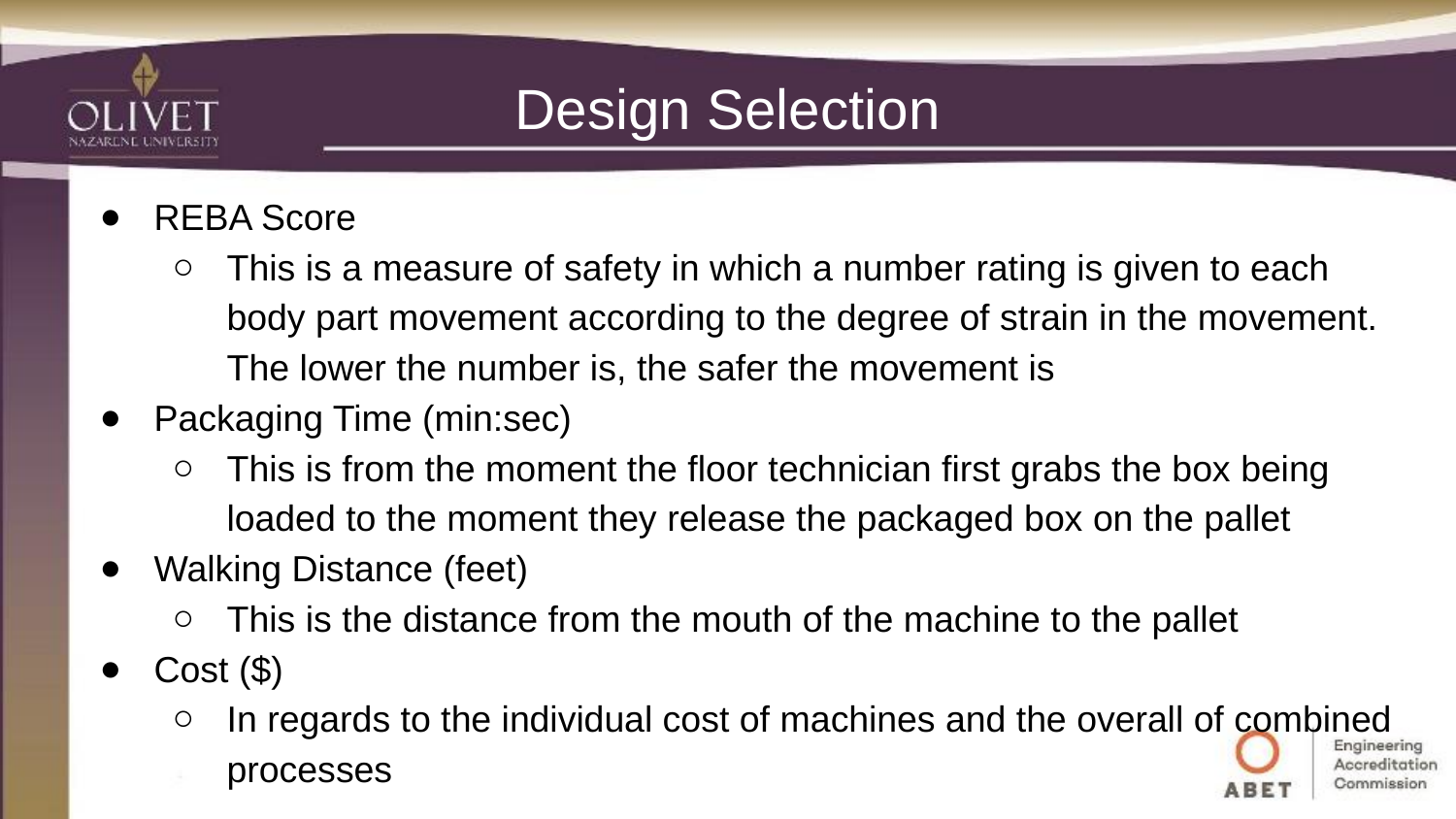

# Design Selection
REBA Score
This is a measure of safety in which a number rating is given to each body part movement according to the degree of strain in the movement. The lower the number is, the safer the movement is
Packaging Time (min:sec)
This is from the moment the floor technician first grabs the box being loaded to the moment they release the packaged box on the pallet
Walking Distance (feet)
This is the distance from the mouth of the machine to the pallet
Cost ($)
In regards to the individual cost of machines and the overall of combined processes